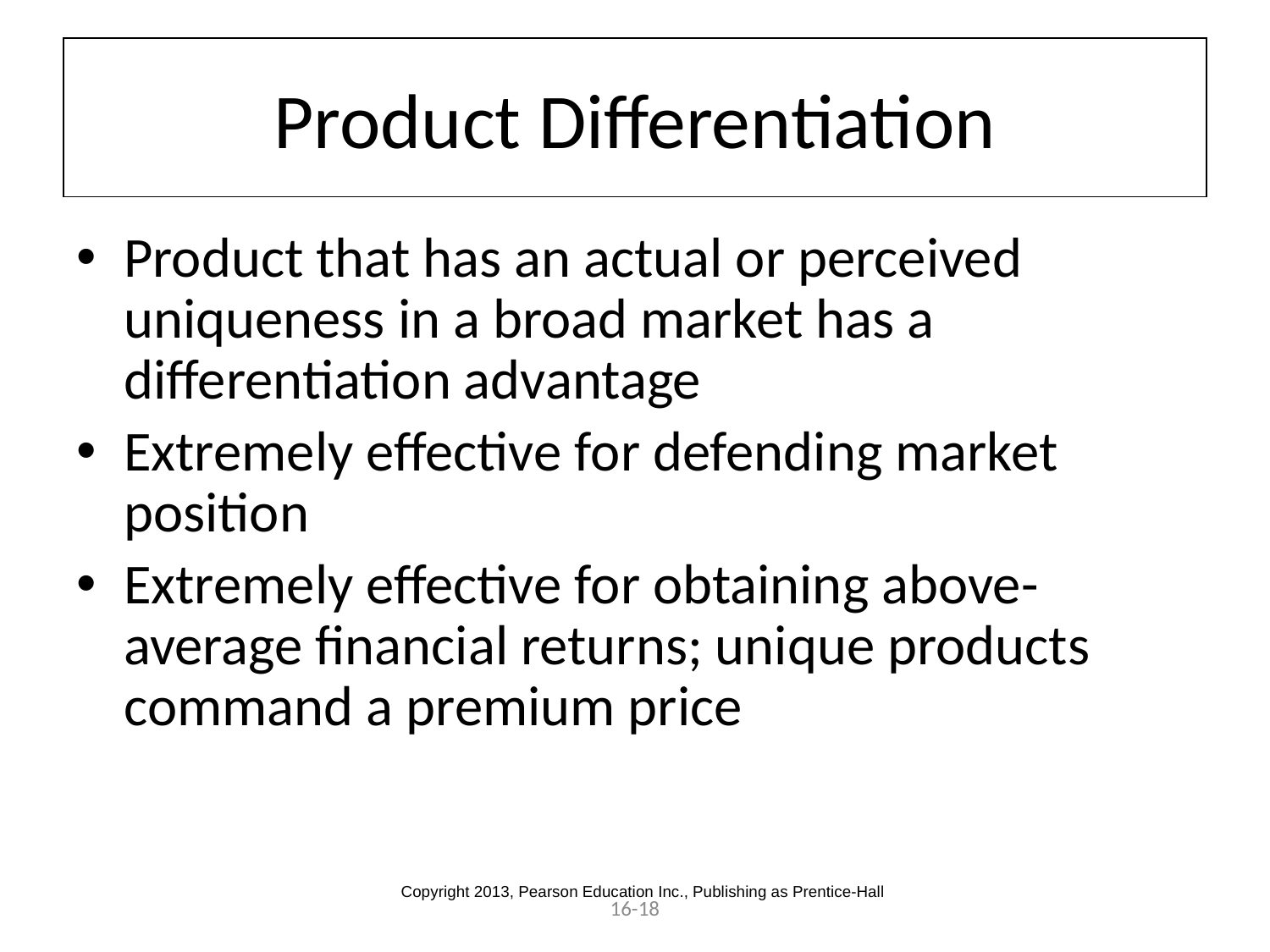

# Product Differentiation
Product that has an actual or perceived uniqueness in a broad market has a differentiation advantage
Extremely effective for defending market position
Extremely effective for obtaining above-average financial returns; unique products command a premium price
Copyright 2013, Pearson Education Inc., Publishing as Prentice-Hall

16-18